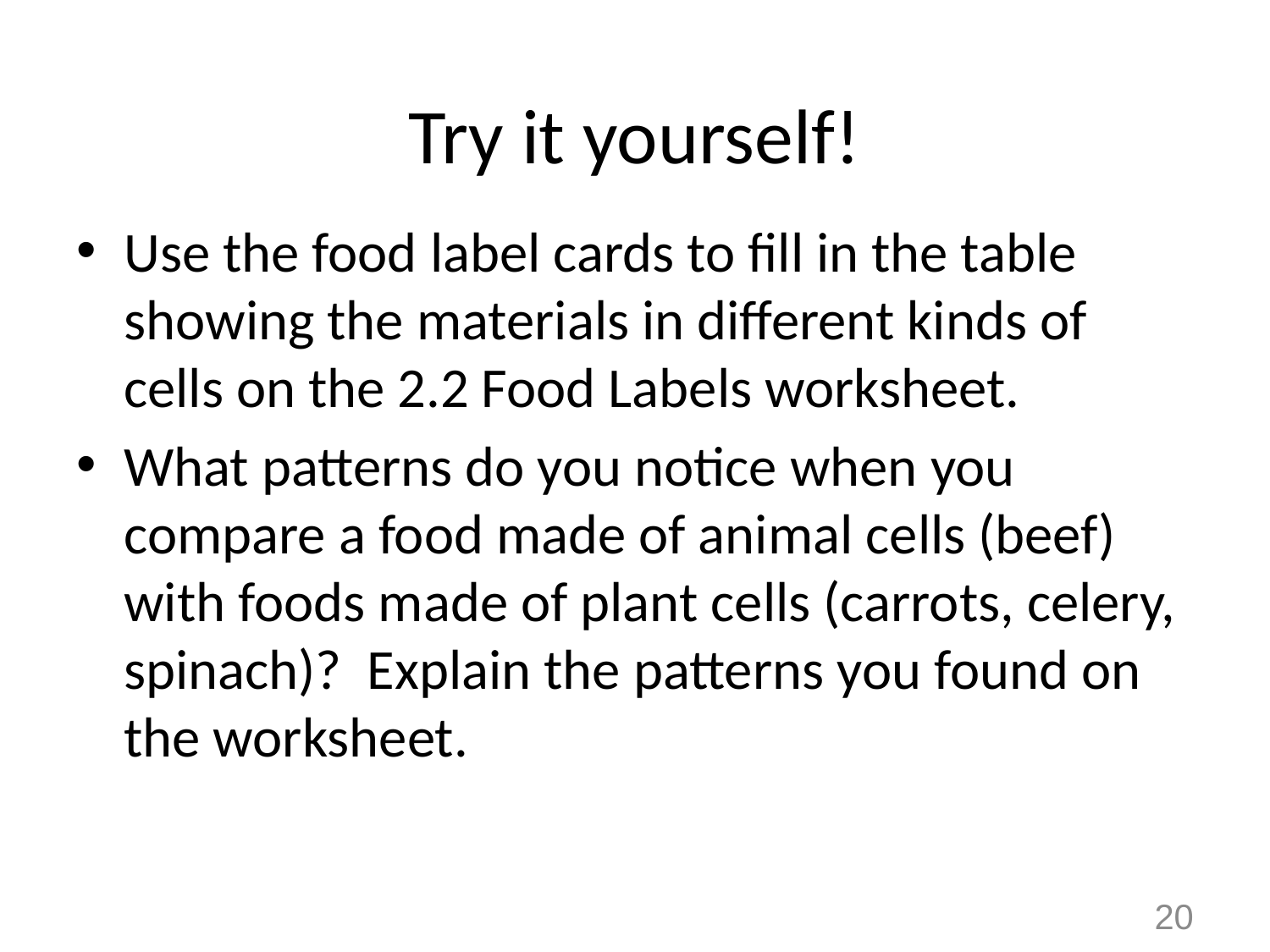

# Try it yourself!
Use the food label cards to fill in the table showing the materials in different kinds of cells on the 2.2 Food Labels worksheet.
What patterns do you notice when you compare a food made of animal cells (beef) with foods made of plant cells (carrots, celery, spinach)?  Explain the patterns you found on the worksheet.
20